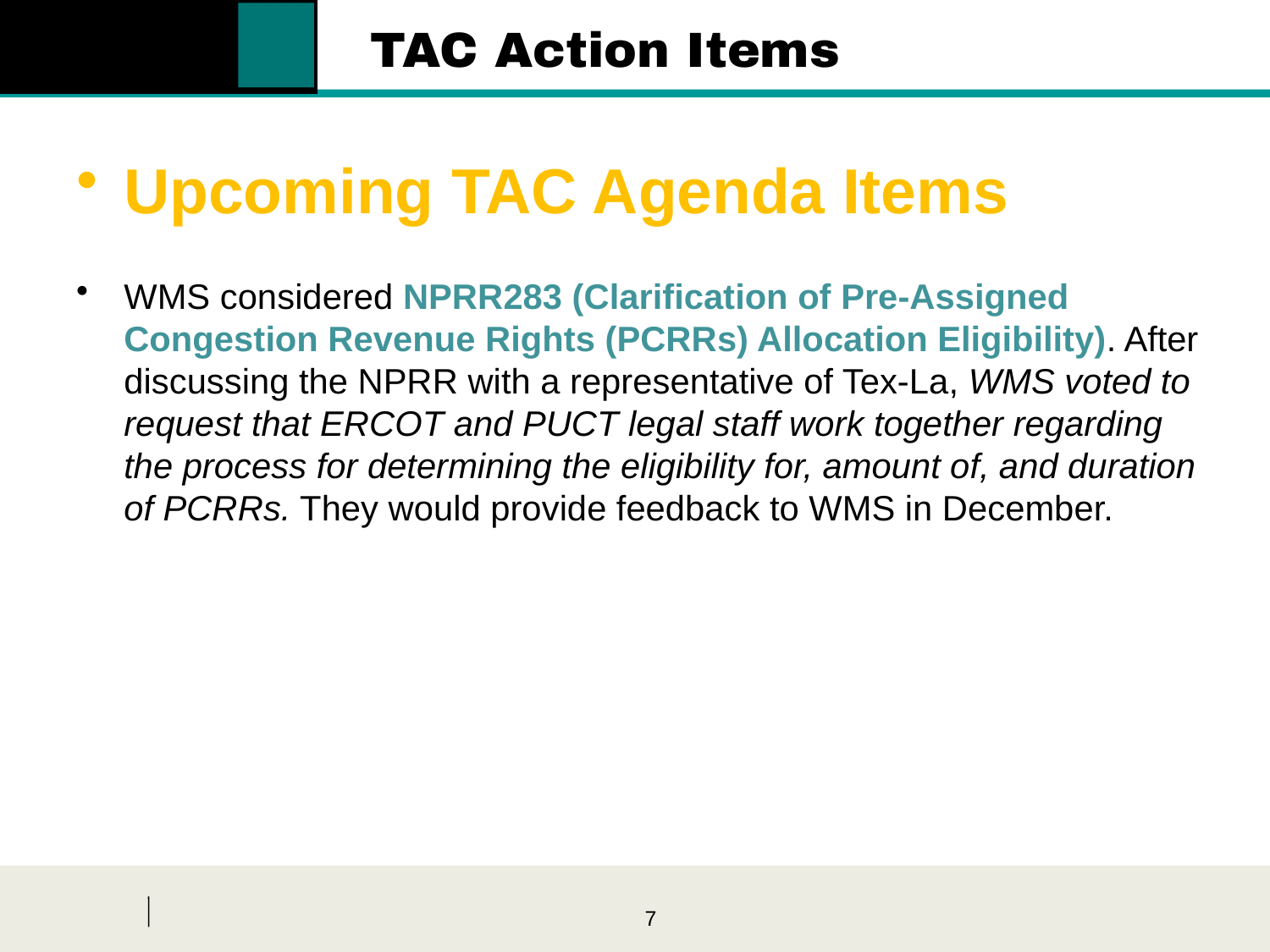

# TAC Action Items
Upcoming TAC Agenda Items

WMS considered NPRR283 (Clarification of Pre-Assigned Congestion Revenue Rights (PCRRs) Allocation Eligibility). After discussing the NPRR with a representative of Tex-La, WMS voted to request that ERCOT and PUCT legal staff work together regarding the process for determining the eligibility for, amount of, and duration of PCRRs. They would provide feedback to WMS in December.